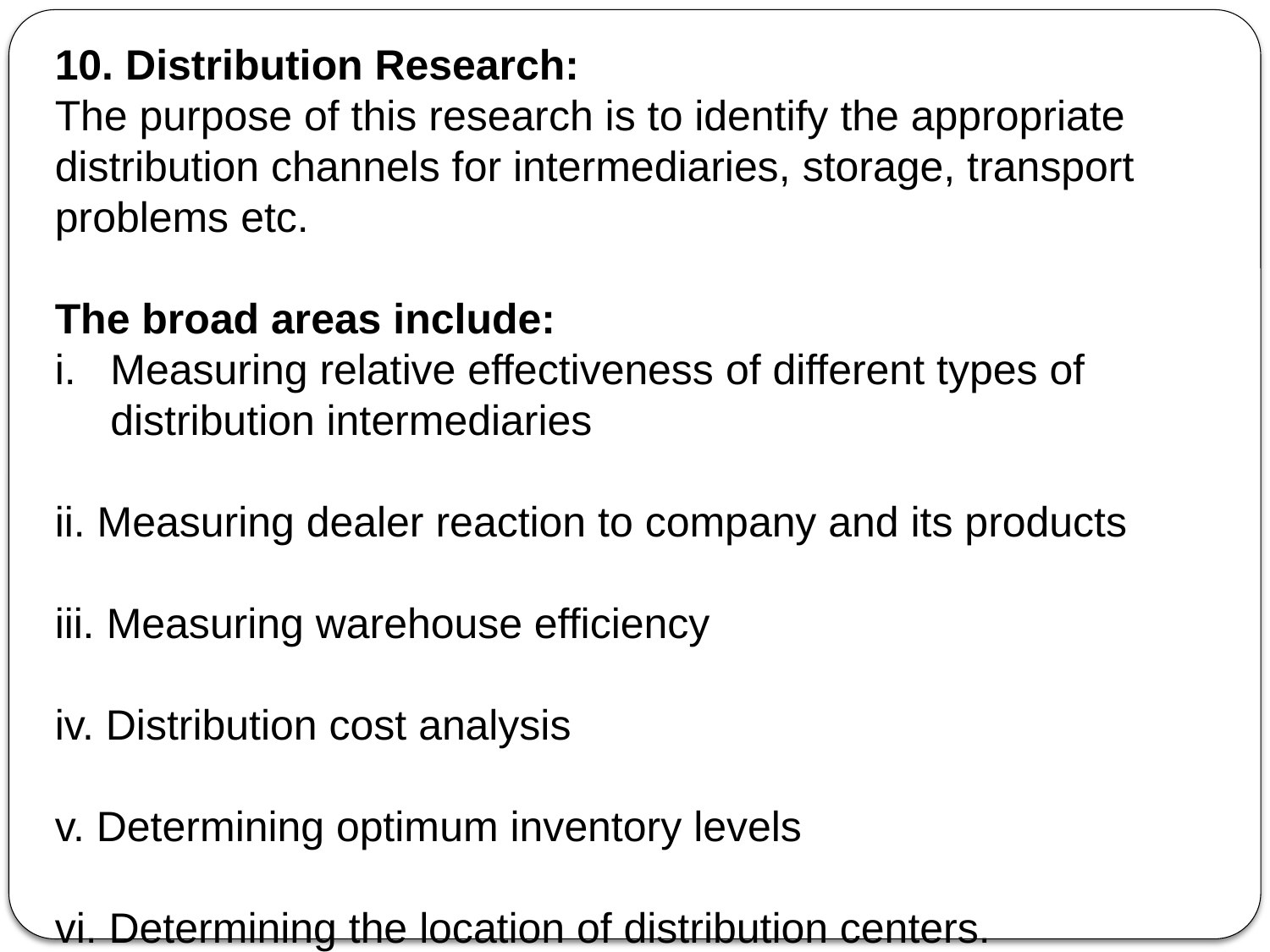

10. Distribution Research:
The purpose of this research is to identify the appropriate distribution channels for intermediaries, storage, transport problems etc.

The broad areas include:
Measuring relative effectiveness of different types of distribution intermediaries

ii. Measuring dealer reaction to company and its products

iii. Measuring warehouse efficiency

iv. Distribution cost analysis

v. Determining optimum inventory levels

vi. Determining the location of distribution centers.